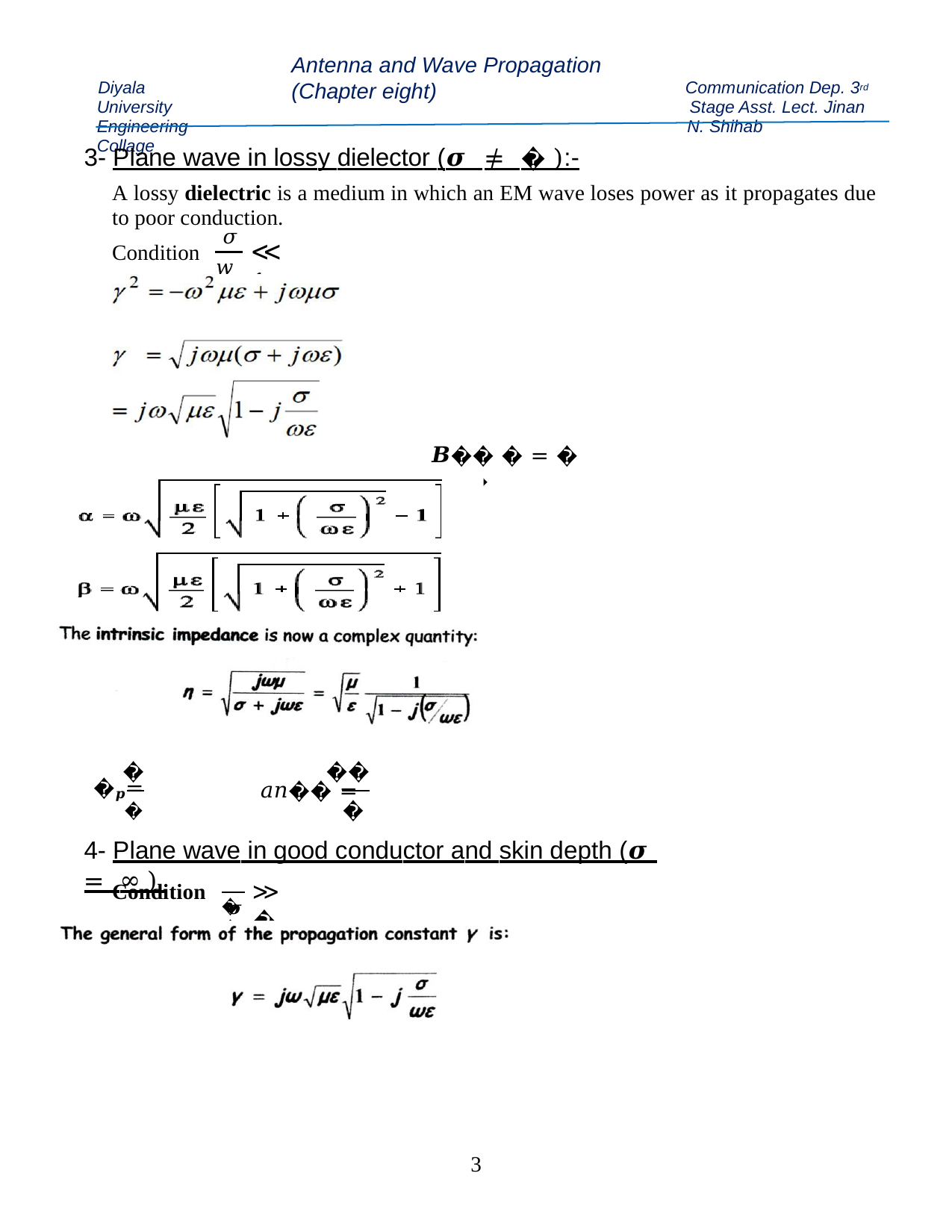

Antenna and Wave Propagation (Chapter eight)
Diyala University Engineering Collage
Communication Dep. 3rd  Stage Asst. Lect. Jinan N. Shihab

3- Plane wave in lossy dielector (𝝈  ≠  � ):-

A lossy dielectric is a medium in which an EM wave loses power as it propagates due to poor conduction.
𝜎
≪ 1
Condition

𝑤�

𝑩�� � = � + 𝒋�

�
�𝒑= �
��
𝑎𝑛�� =  �

4- Plane wave in good conductor and skin depth (𝝈  =  ∞ )
𝝈
≫  �
Condition

��

3